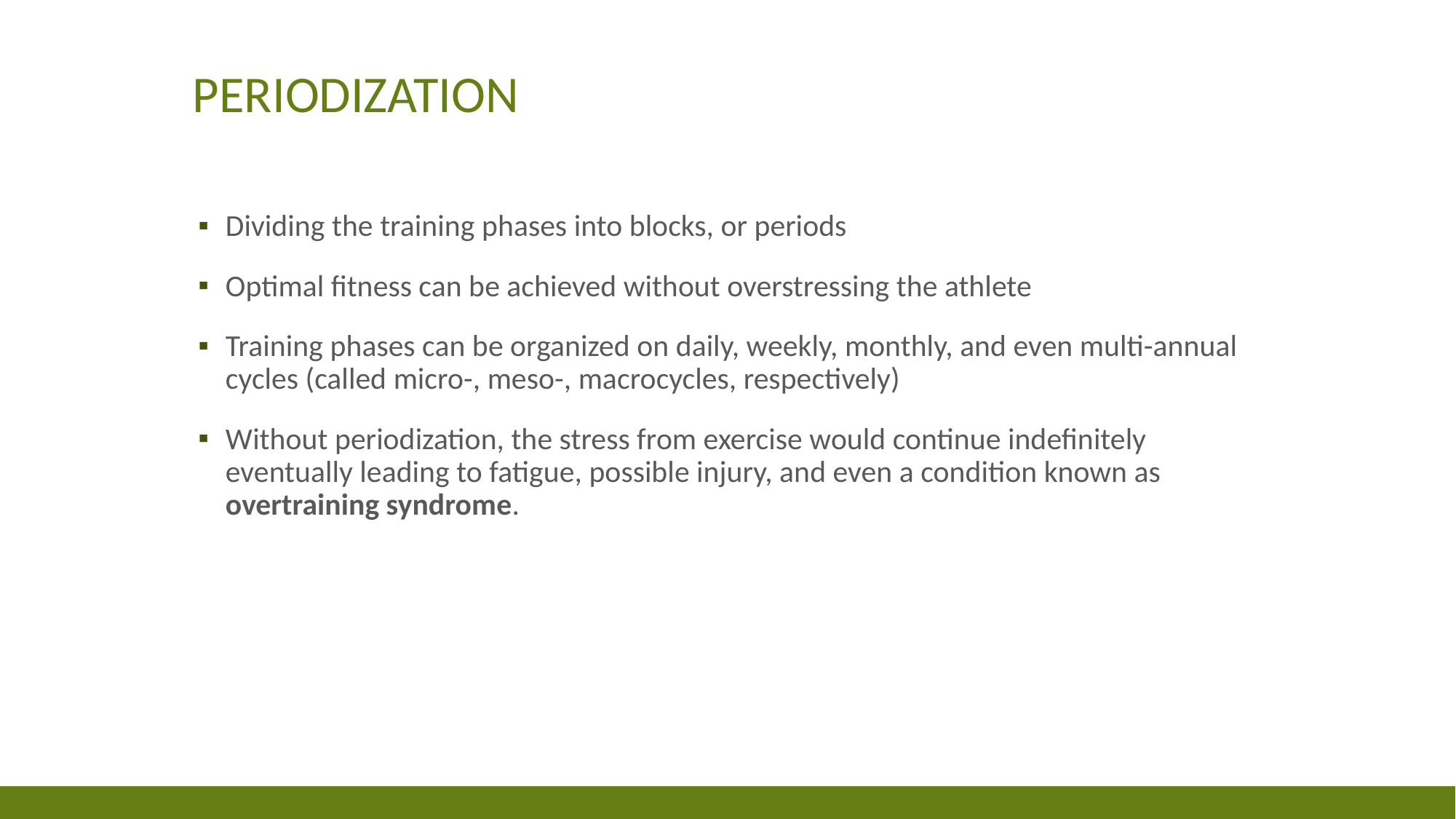

# Periodization
Dividing the training phases into blocks, or periods
Optimal fitness can be achieved without overstressing the athlete
Training phases can be organized on daily, weekly, monthly, and even multi-annual cycles (called micro-, meso-, macrocycles, respectively)
Without periodization, the stress from exercise would continue indefinitely eventually leading to fatigue, possible injury, and even a condition known as overtraining syndrome.